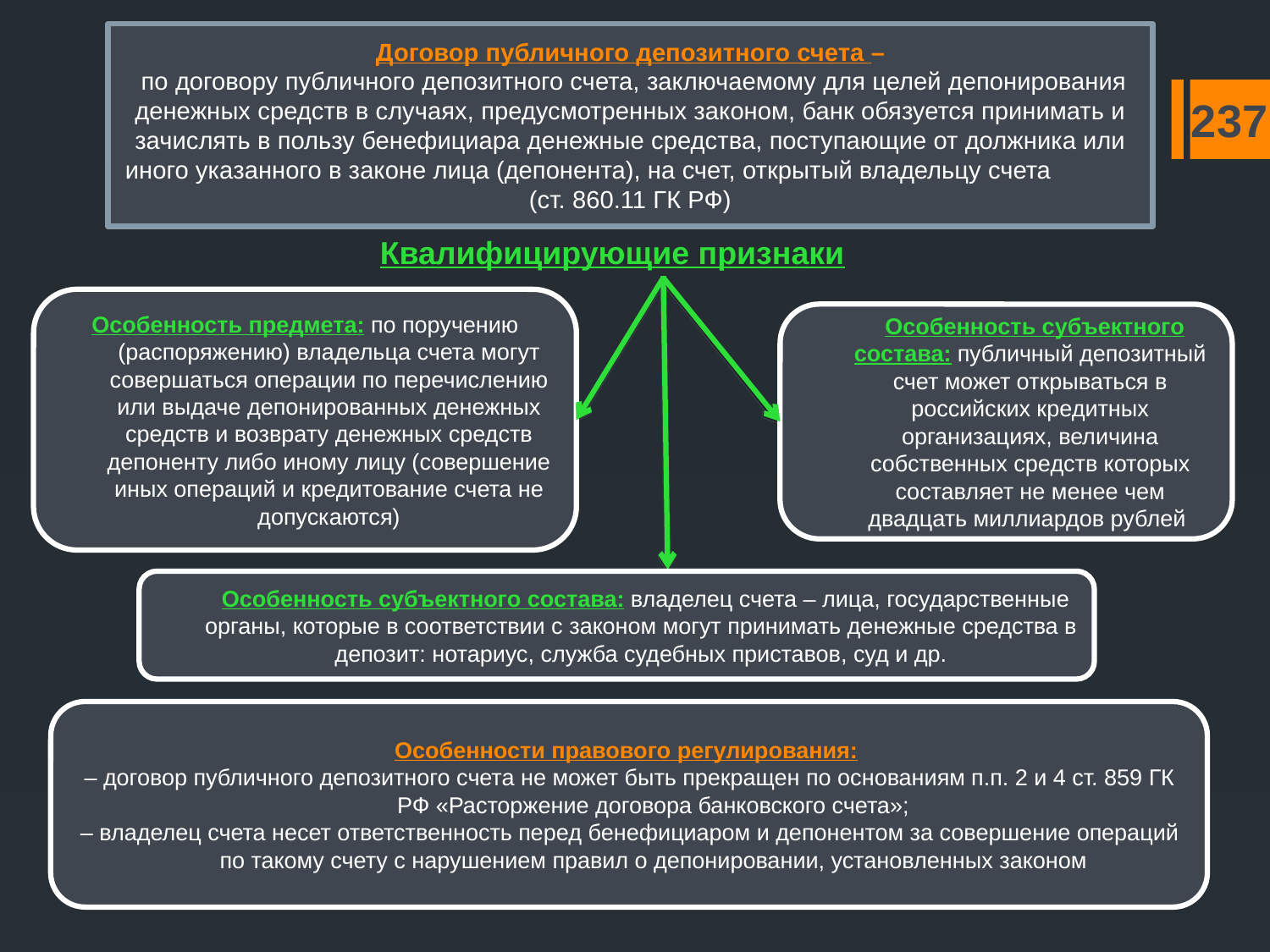

# Договор публичного депозитного счета – по договору публичного депозитного счета, заключаемому для целей депонирования денежных средств в случаях, предусмотренных законом, банк обязуется принимать и зачислять в пользу бенефициара денежные средства, поступающие от должника или иного указанного в законе лица (депонента), на счет, открытый владельцу счета             (ст. 860.11 ГК РФ)
237
Квалифицирующие признаки
Особенность предмета: по поручению (распоряжению) владельца счета могут совершаться операции по перечислению или выдаче депонированных денежных средств и возврату денежных средств депоненту либо иному лицу (совершение иных операций и кредитование счета не допускаются)
         Особенность субъектного состава: публичный депозитный счет может открываться в российских кредитных организациях, величина собственных средств которых составляет не менее чем двадцать миллиардов рублей
         Особенность субъектного состава: владелец счета – лица, государственные органы, которые в соответствии с законом могут принимать денежные средства в депозит: нотариус, служба судебных приставов, суд и др.
Особенности правового регулирования:
– договор публичного депозитного счета не может быть прекращен по основаниям п.п. 2 и 4 ст. 859 ГК РФ «Расторжение договора банковского счета»;
– владелец счета несет ответственность перед бенефициаром и депонентом за совершение операций по такому счету с нарушением правил о депонировании, установленных законом